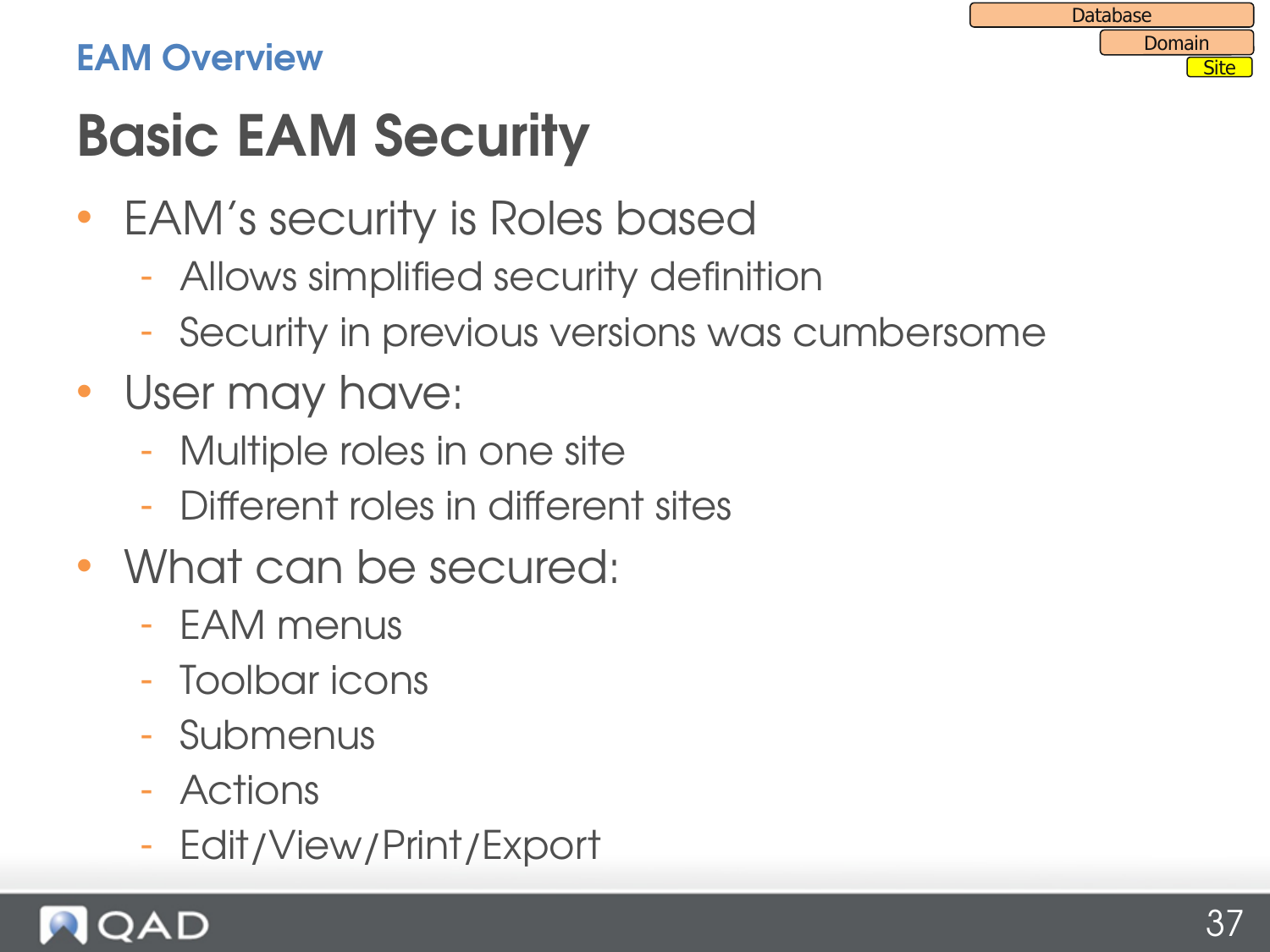

Database
Domain
Site
EAM Overview
# Basic EAM Security
EAM’s security is Roles based
Allows simplified security definition
Security in previous versions was cumbersome
User may have:
Multiple roles in one site
Different roles in different sites
What can be secured:
EAM menus
Toolbar icons
Submenus
Actions
Edit/View/Print/Export
37